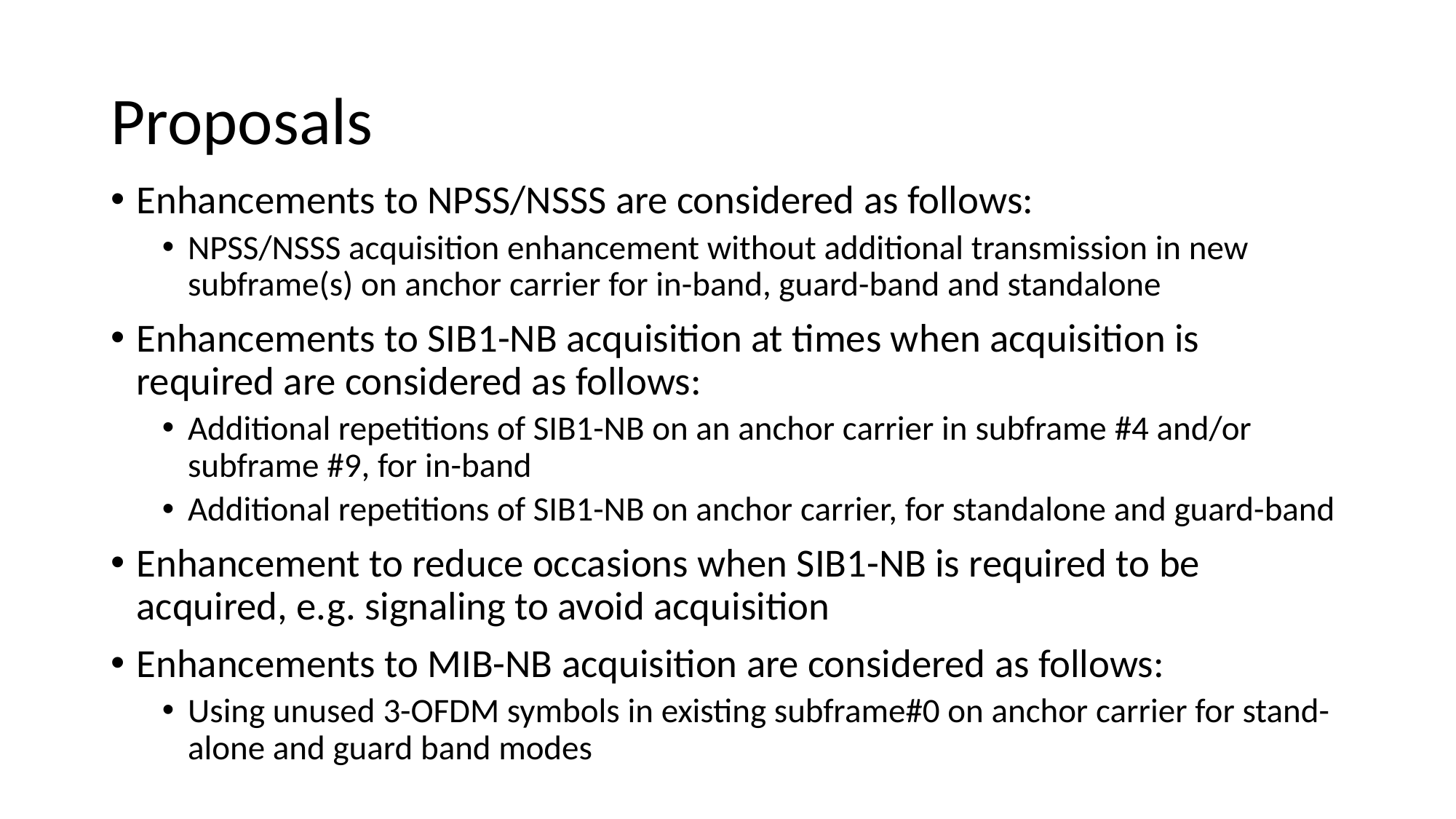

# Proposals
Enhancements to NPSS/NSSS are considered as follows:
NPSS/NSSS acquisition enhancement without additional transmission in new subframe(s) on anchor carrier for in-band, guard-band and standalone
Enhancements to SIB1-NB acquisition at times when acquisition is required are considered as follows:
Additional repetitions of SIB1-NB on an anchor carrier in subframe #4 and/or subframe #9, for in-band
Additional repetitions of SIB1-NB on anchor carrier, for standalone and guard-band
Enhancement to reduce occasions when SIB1-NB is required to be acquired, e.g. signaling to avoid acquisition
Enhancements to MIB-NB acquisition are considered as follows:
Using unused 3-OFDM symbols in existing subframe#0 on anchor carrier for stand-alone and guard band modes